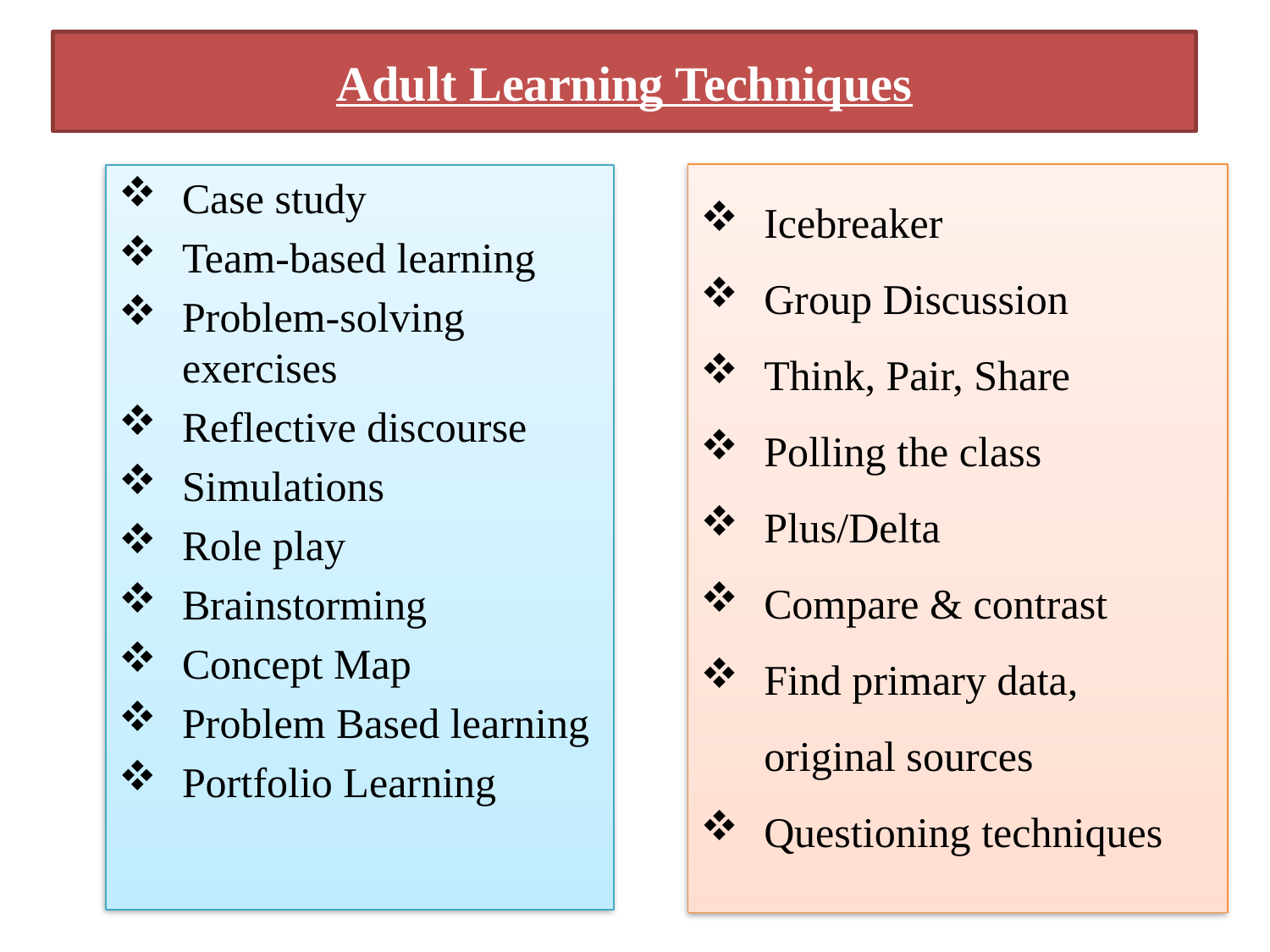

# Adult Learning Techniques
Icebreaker
Group Discussion
Think, Pair, Share
Polling the class
Plus/Delta
Compare & contrast
Find primary data, original sources
Questioning techniques

Case study
Team-based learning
Problem-solving exercises
Reflective discourse
Simulations
Role play
Brainstorming
Concept Map
Problem Based learning
Portfolio Learning